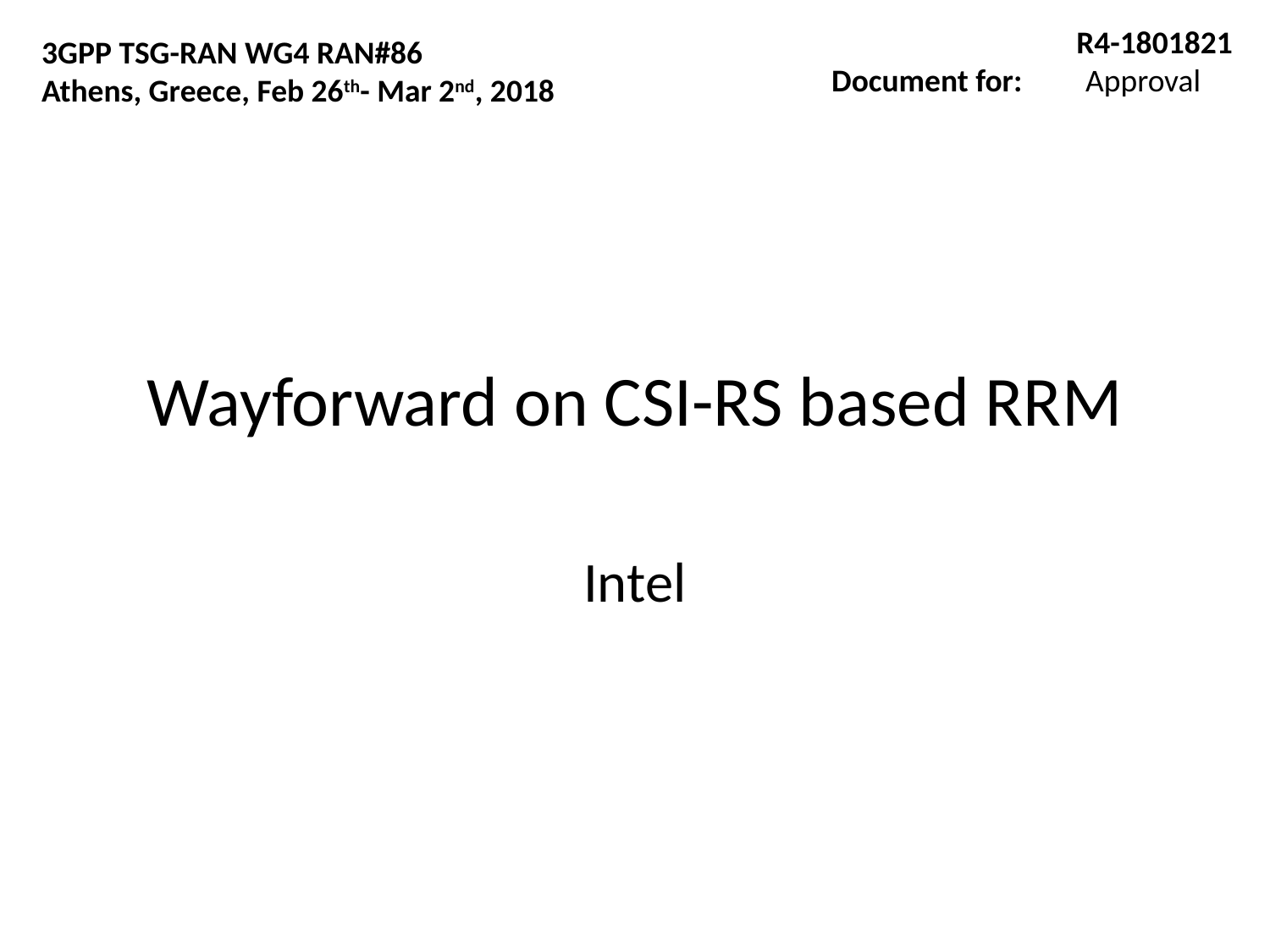

R4-1801821
Document for:	Approval
3GPP TSG-RAN WG4 RAN#86
Athens, Greece, Feb 26th- Mar 2nd, 2018
# Wayforward on CSI-RS based RRM
Intel